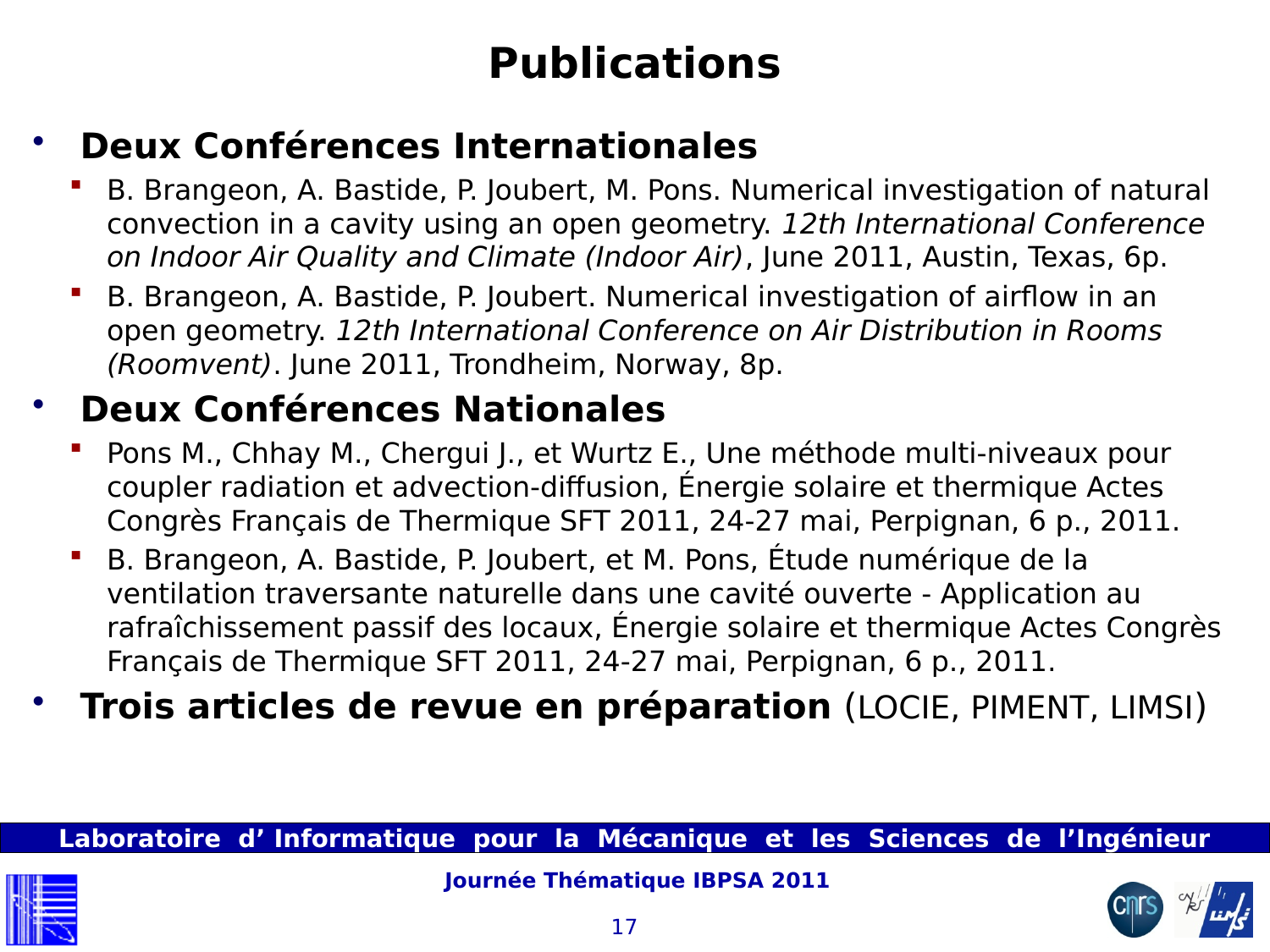

# Publications
Deux Conférences Internationales
B. Brangeon, A. Bastide, P. Joubert, M. Pons. Numerical investigation of natural convection in a cavity using an open geometry. 12th International Conference on Indoor Air Quality and Climate (Indoor Air), June 2011, Austin, Texas, 6p.
B. Brangeon, A. Bastide, P. Joubert. Numerical investigation of airflow in an open geometry. 12th International Conference on Air Distribution in Rooms (Roomvent). June 2011, Trondheim, Norway, 8p.
Deux Conférences Nationales
Pons M., Chhay M., Chergui J., et Wurtz E., Une méthode multi-niveaux pour coupler radiation et advection-diffusion, Énergie solaire et thermique Actes Congrès Français de Thermique SFT 2011, 24-27 mai, Perpignan, 6 p., 2011.
B. Brangeon, A. Bastide, P. Joubert, et M. Pons, Étude numérique de la ventilation traversante naturelle dans une cavité ouverte - Application au rafraîchissement passif des locaux, Énergie solaire et thermique Actes Congrès Français de Thermique SFT 2011, 24-27 mai, Perpignan, 6 p., 2011.
Trois articles de revue en préparation (LOCIE, PIMENT, LIMSI)

Journée Thématique IBPSA 2011
17